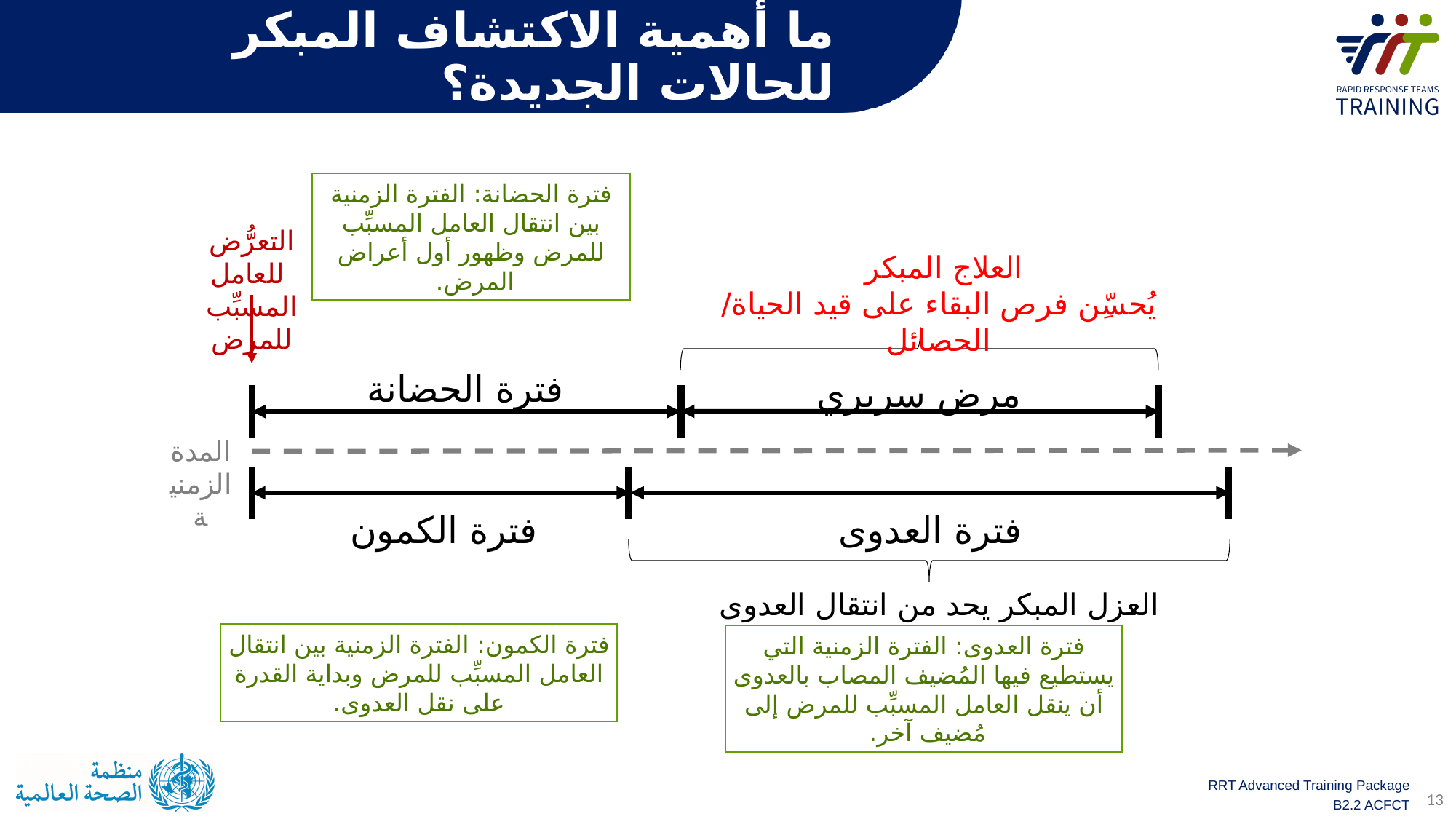

ما أهمية الاكتشاف المبكر للحالات الجديدة؟

فترة الحضانة: الفترة الزمنية بين انتقال العامل المسبِّب للمرض وظهور أول أعراض المرض.
التعرُّض
 للعامل المسبِّب للمرض
العلاج المبكر
يُحسِّن فرص البقاء على قيد الحياة/ الحصائل

فترة الحضانة
مرض سريري

المدة الزمنية

فترة الكمون
فترة العدوى
العزل المبكر يحد من انتقال العدوى
فترة الكمون: الفترة الزمنية بين انتقال العامل المسبِّب للمرض وبداية القدرة على نقل العدوى.
فترة العدوى: الفترة الزمنية التي يستطيع فيها المُضيف المصاب بالعدوى أن ينقل العامل المسبِّب للمرض إلى مُضيف آخر.